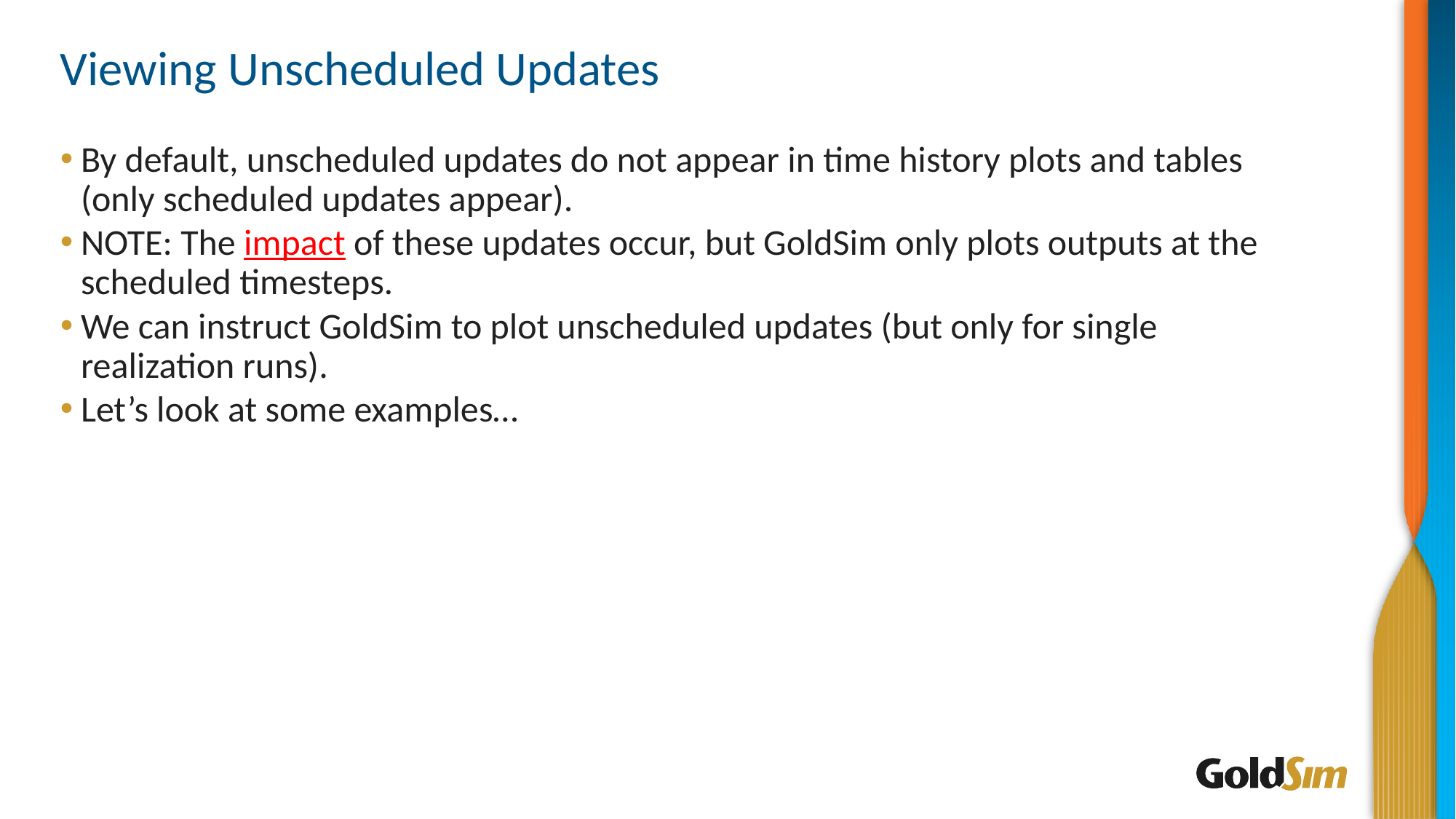

# Viewing Unscheduled Updates
By default, unscheduled updates do not appear in time history plots and tables (only scheduled updates appear).
NOTE: The impact of these updates occur, but GoldSim only plots outputs at the scheduled timesteps.
We can instruct GoldSim to plot unscheduled updates (but only for single realization runs).
Let’s look at some examples…